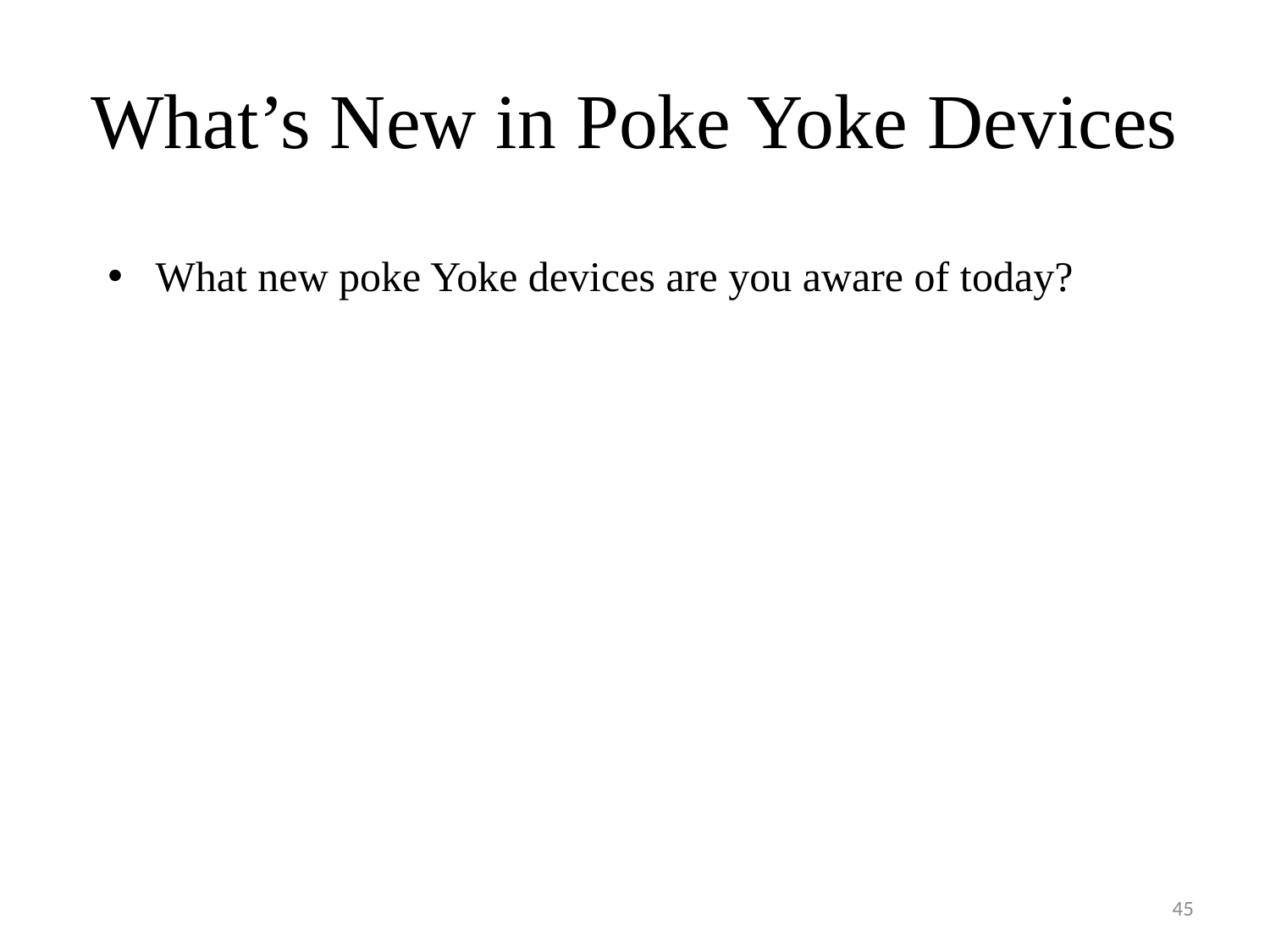

# What’s New in Poke Yoke Devices
What new poke Yoke devices are you aware of today?

45